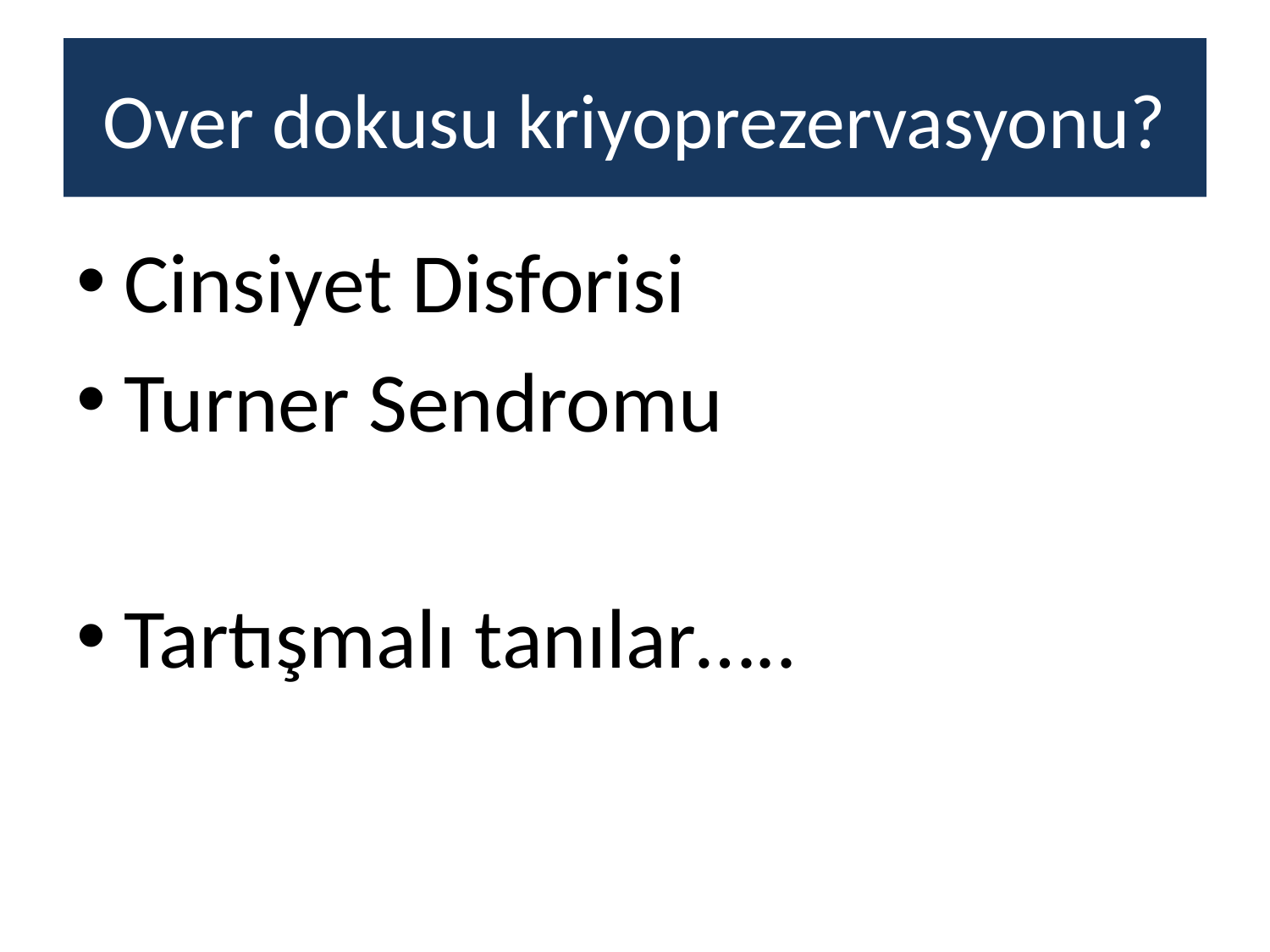

# Over dokusu kriyoprezervasyonu?
Cinsiyet Disforisi
Turner Sendromu

Tartışmalı tanılar…..